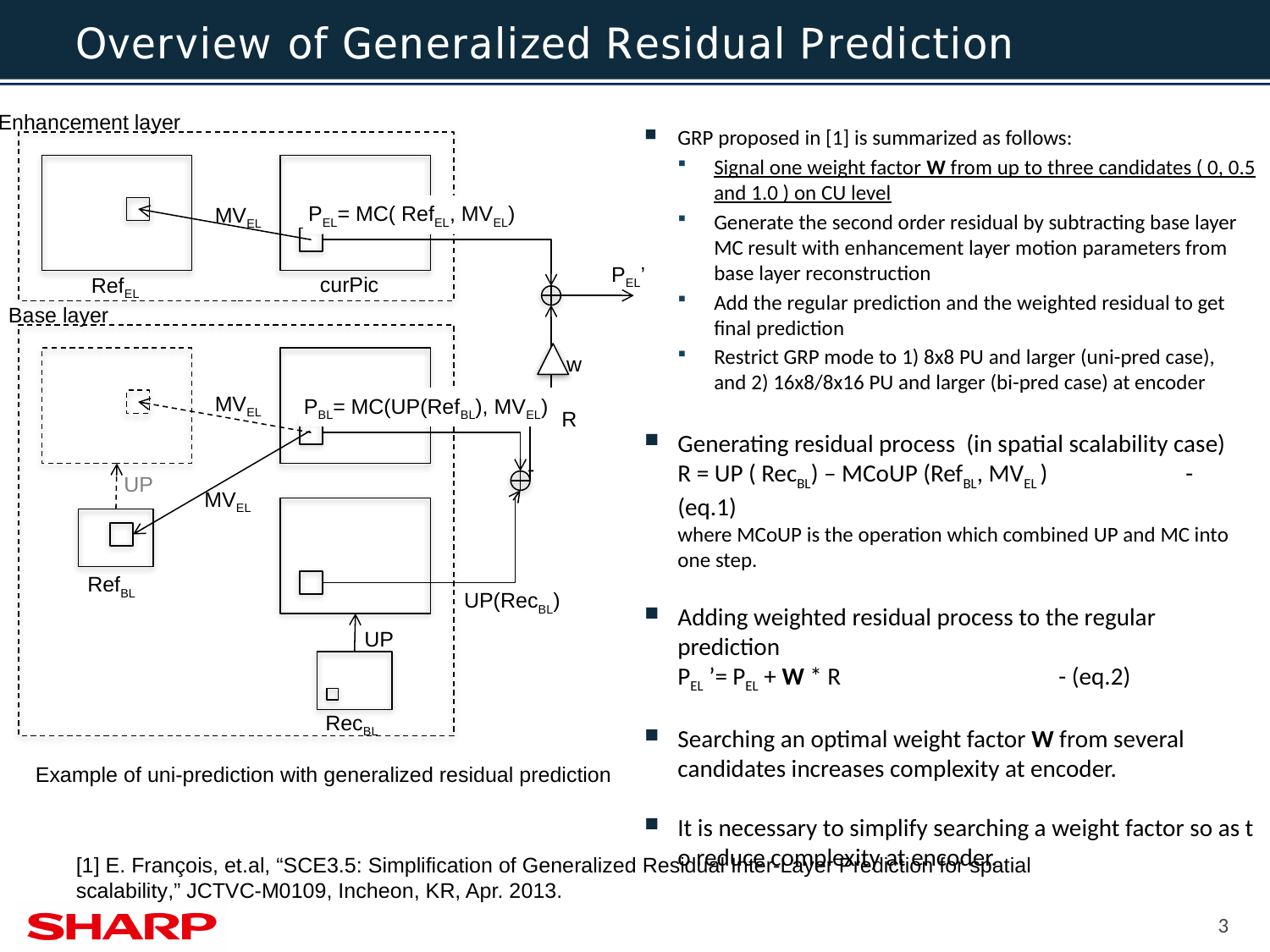

# Overview of Generalized Residual Prediction
Enhancement layer
GRP proposed in [1] is summarized as follows:
Signal one weight factor W from up to three candidates ( 0, 0.5 and 1.0 ) on CU level
Generate the second order residual by subtracting base layer MC result with enhancement layer motion parameters from base layer reconstruction
Add the regular prediction and the weighted residual to get final prediction
Restrict GRP mode to 1) 8x8 PU and larger (uni-pred case),
and 2) 16x8/8x16 PU and larger (bi-pred case) at encoder

Generating residual process  (in spatial scalability case)
	R = UP ( RecBL) – MCoUP (RefBL, MVEL )  	- (eq.1)
where MCoUP is the operation which combined UP and MC into one step.

Adding weighted residual process to the regular prediction
	PEL ’= PEL + W * R                                 	- (eq.2)

Searching an optimal weight factor W from several candidates increases complexity at encoder.

It is necessary to simplify searching a weight factor so as t o reduce complexity at encoder.

MVEL

PEL= MC( RefEL, MVEL)
PEL’
curPic
RefEL

Base layer

w

MVEL
PBL= MC(UP(RefBL), MVEL)

R

-
UP

MVEL

RefBL
UP(RecBL)
UP

RecBL
Example of uni-prediction with generalized residual prediction
[1] E. François, et.al, “SCE3.5: Simplification of Generalized Residual Inter-Layer Prediction for spatial scalability,” JCTVC-M0109, Incheon, KR, Apr. 2013.

3